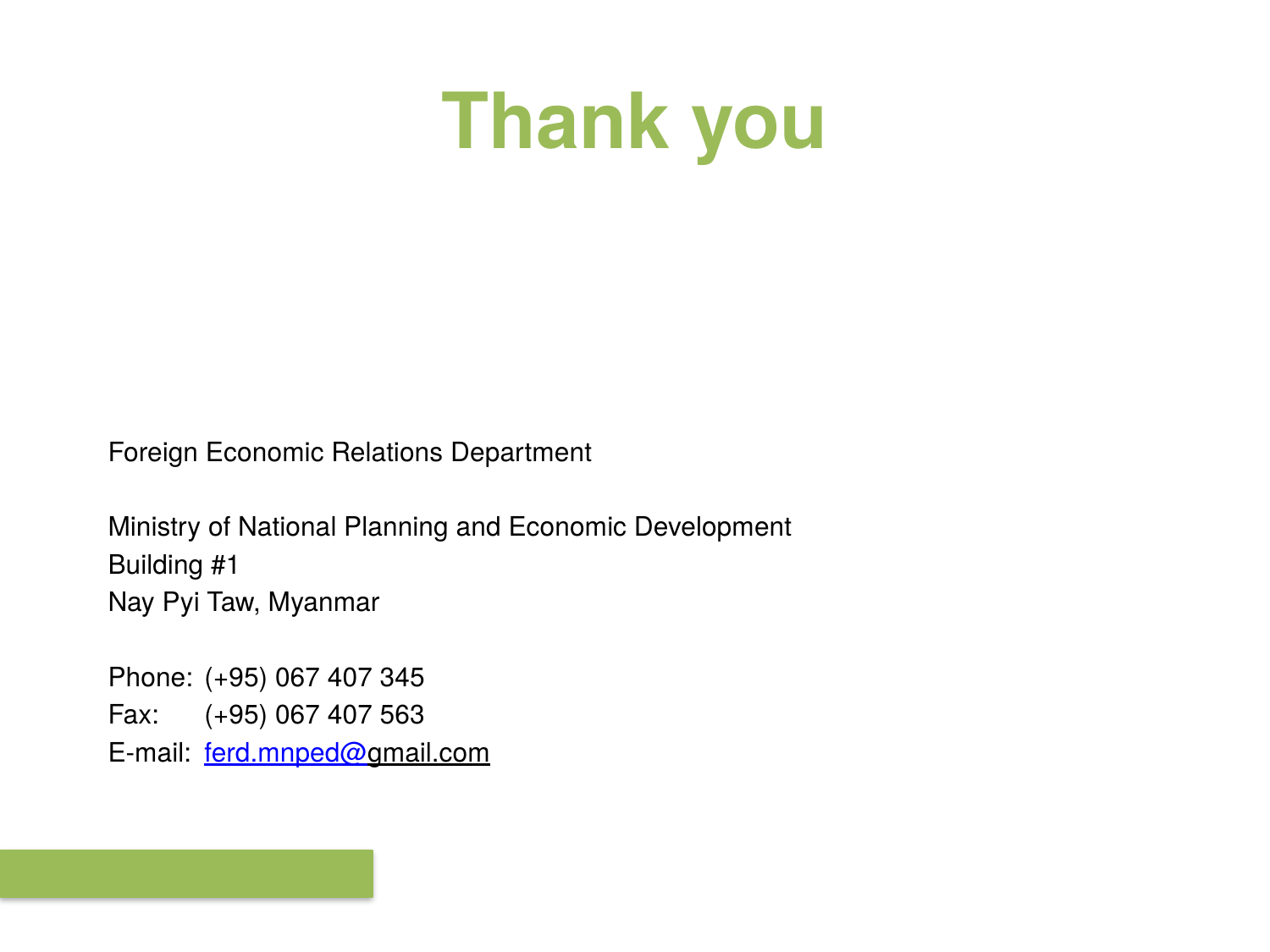

# Thank you
Foreign Economic Relations Department

Ministry of National Planning and Economic Development
Building #1
Nay Pyi Taw, Myanmar

Phone:		(+95) 067 407 345
Fax:			(+95) 067 407 563
E-mail:		ferd.mnped@gmail.com